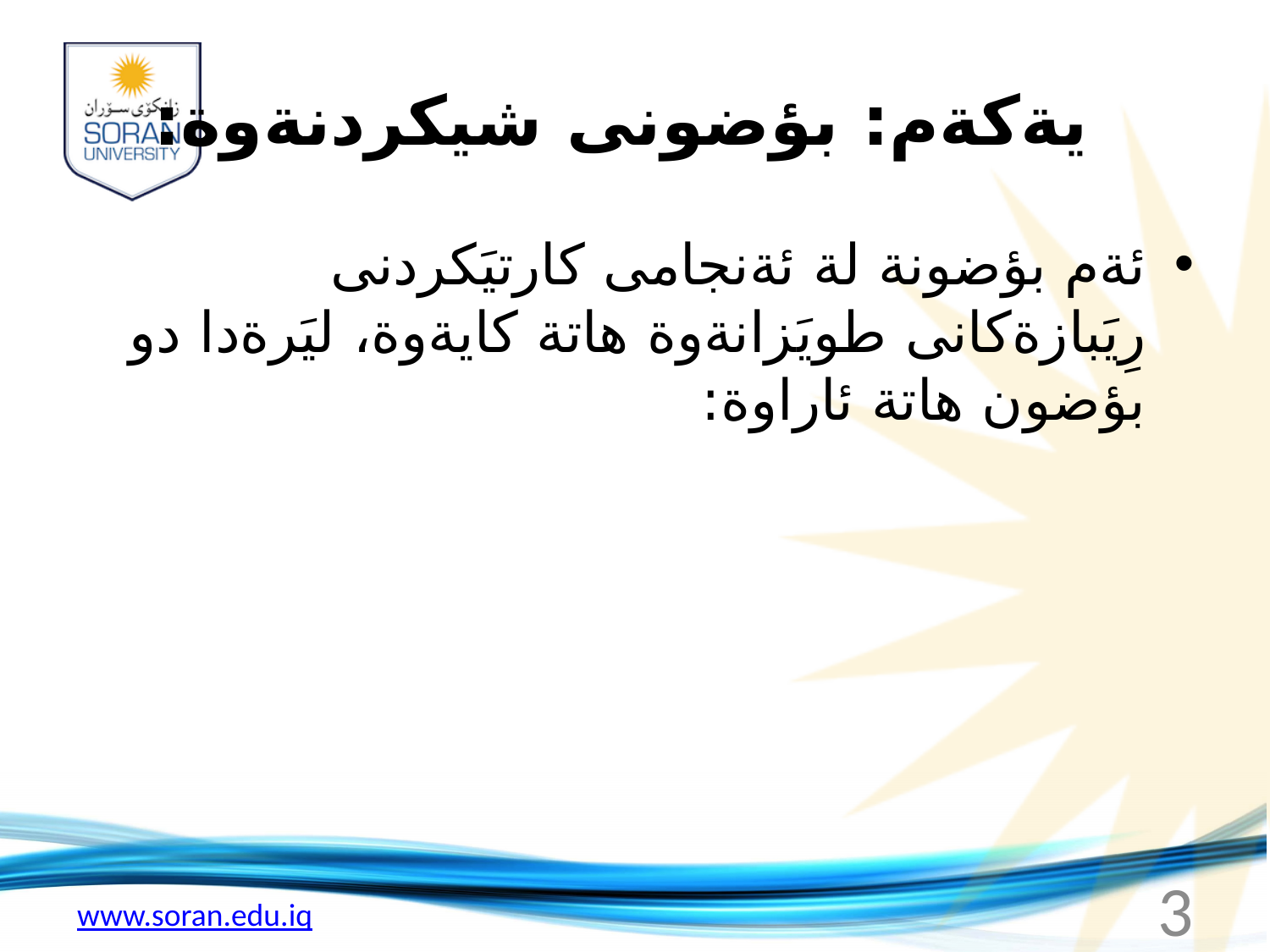

# يةكةم: بؤضونى شيكردنةوة:
ئةم بؤضونة لة ئةنجامى كارتيَكردنى رِيَبازةكانى طويَزانةوة هاتة كايةوة، ليَرةدا دو بؤضون هاتة ئاراوة:
3